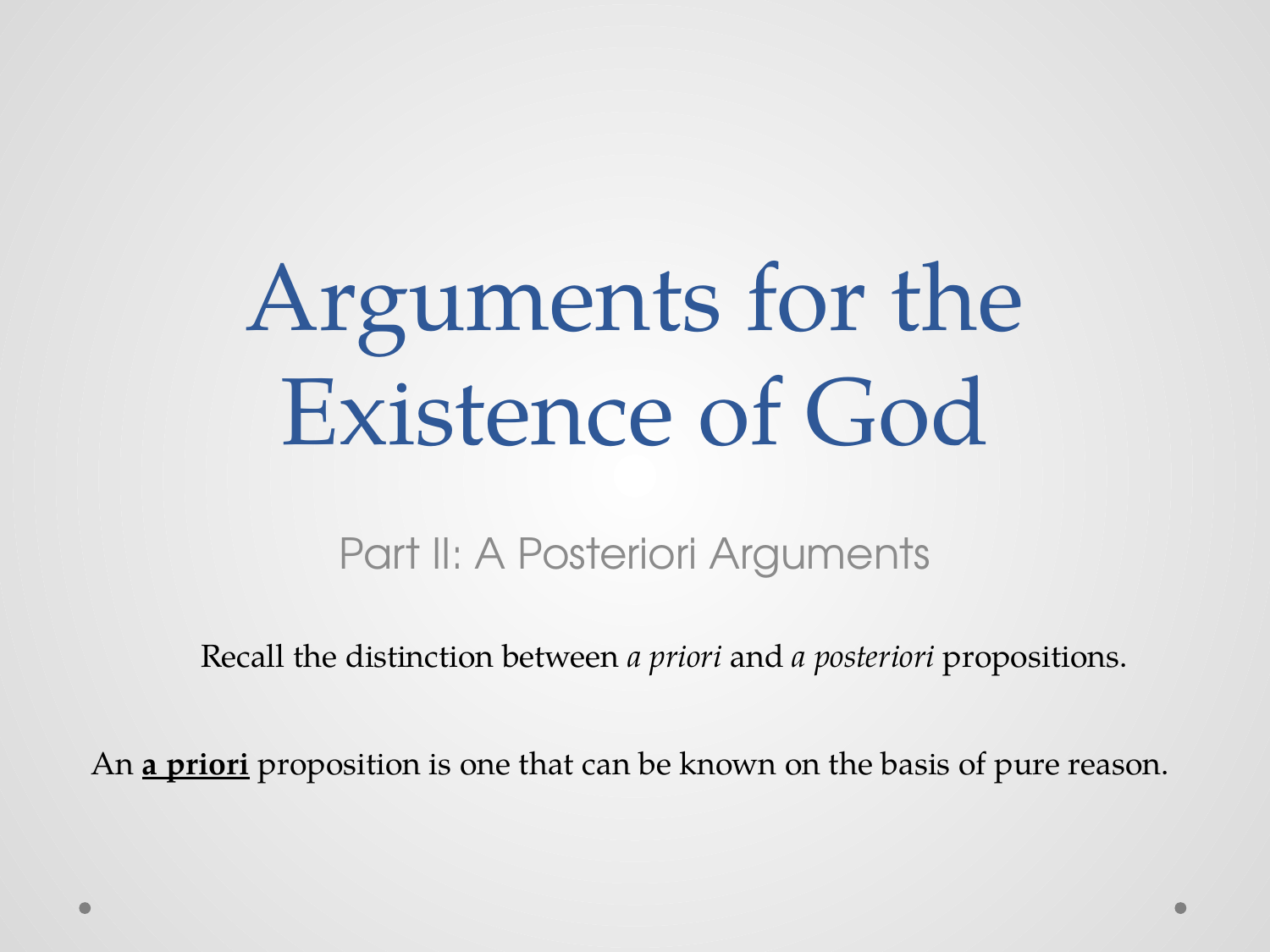

# Arguments for the Existence of God
Part II: A Posteriori Arguments
Recall the distinction between a priori and a posteriori propositions.
An a priori proposition is one that can be known on the basis of pure reason.